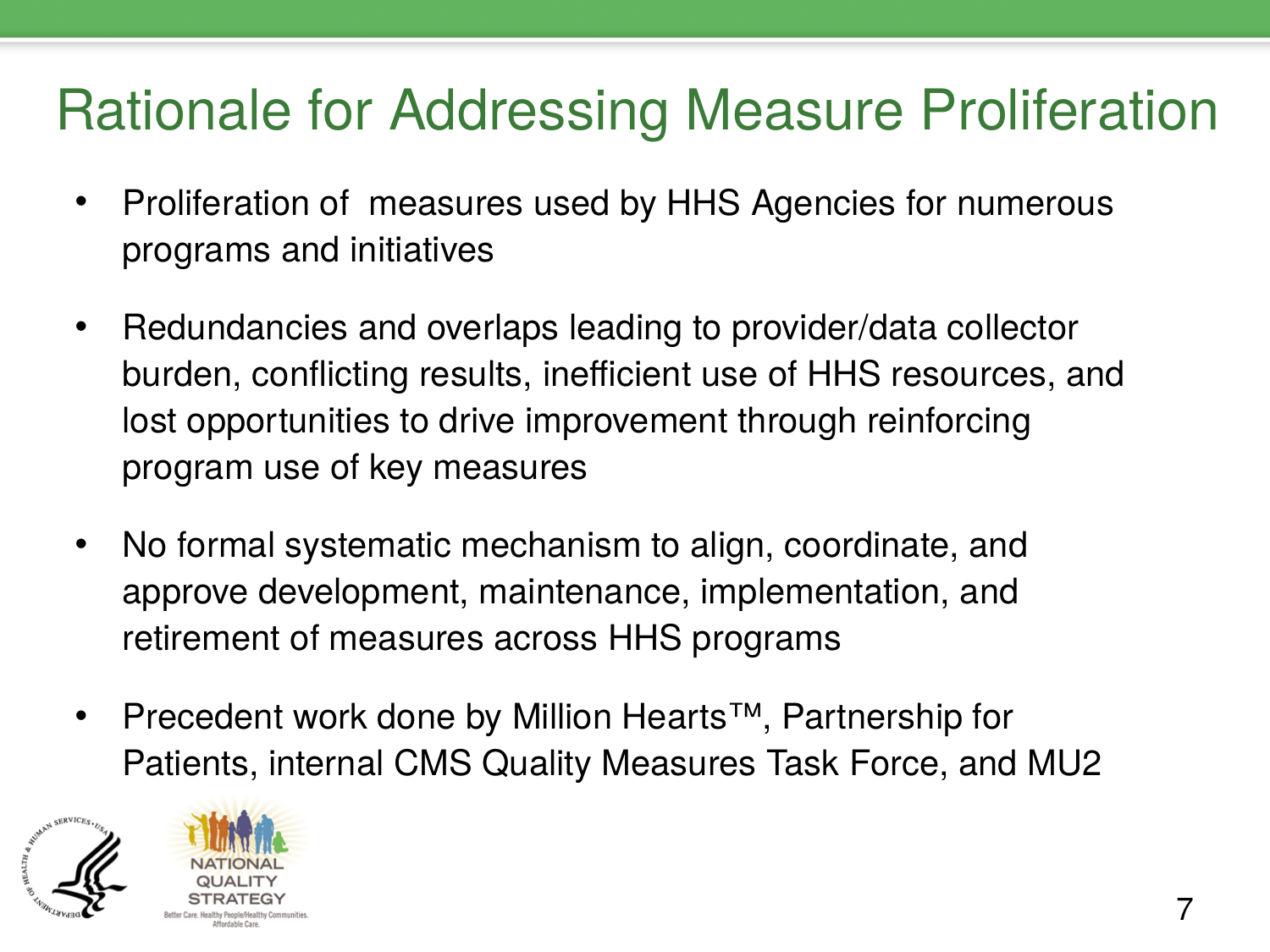

# Rationale for Addressing Measure Proliferation
Proliferation of  measures used by HHS Agencies for numerous programs and initiatives
Redundancies and overlaps leading to provider/data collector burden, conflicting results, inefficient use of HHS resources, and lost opportunities to drive improvement through reinforcing program use of key measures
No formal systematic mechanism to align, coordinate, and approve development, maintenance, implementation, and retirement of measures across HHS programs
Precedent work done by Million Hearts™, Partnership for Patients, internal CMS Quality Measures Task Force, and MU2
7